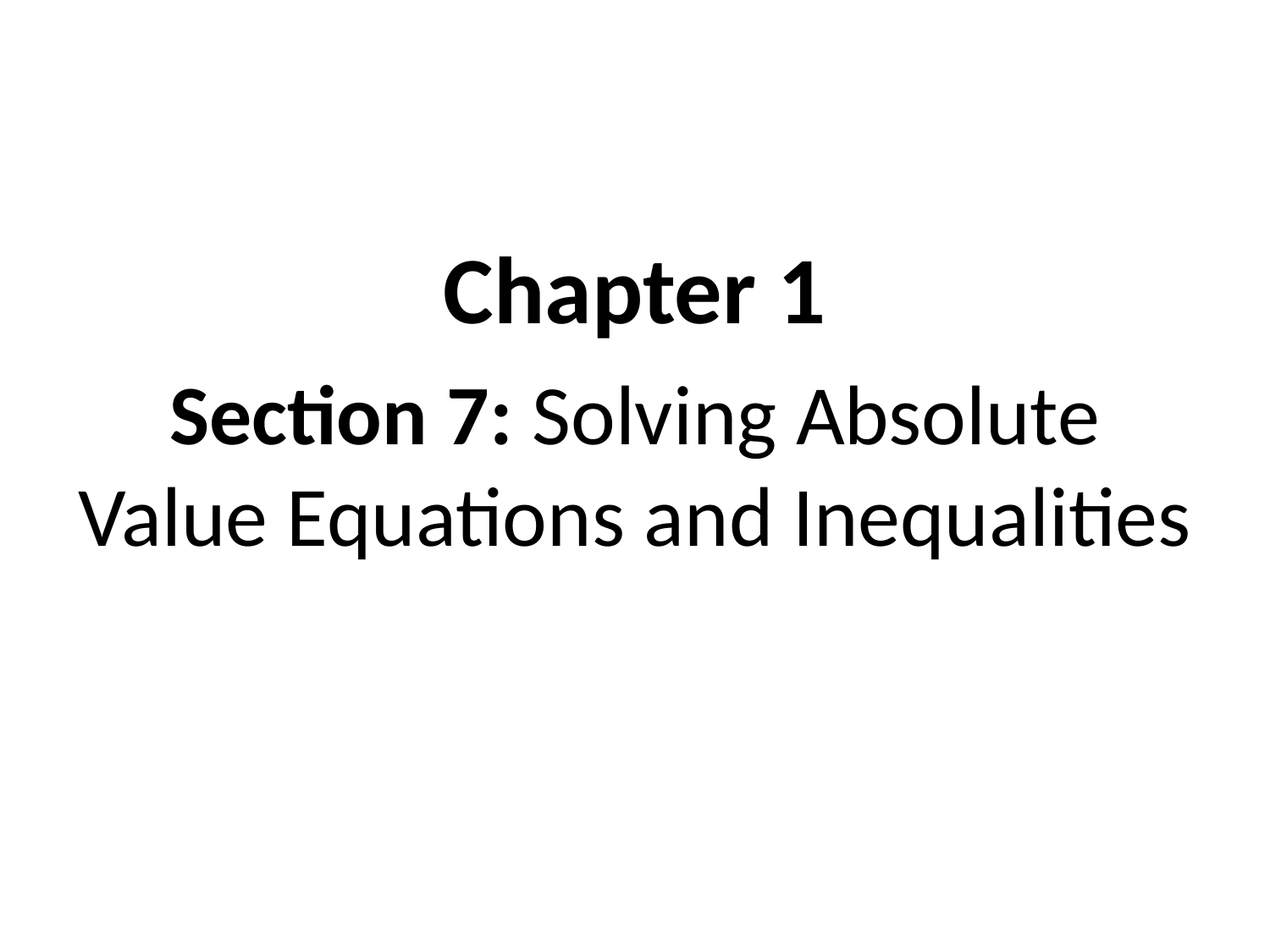

Chapter 1
Section 7: Solving Absolute Value Equations and Inequalities